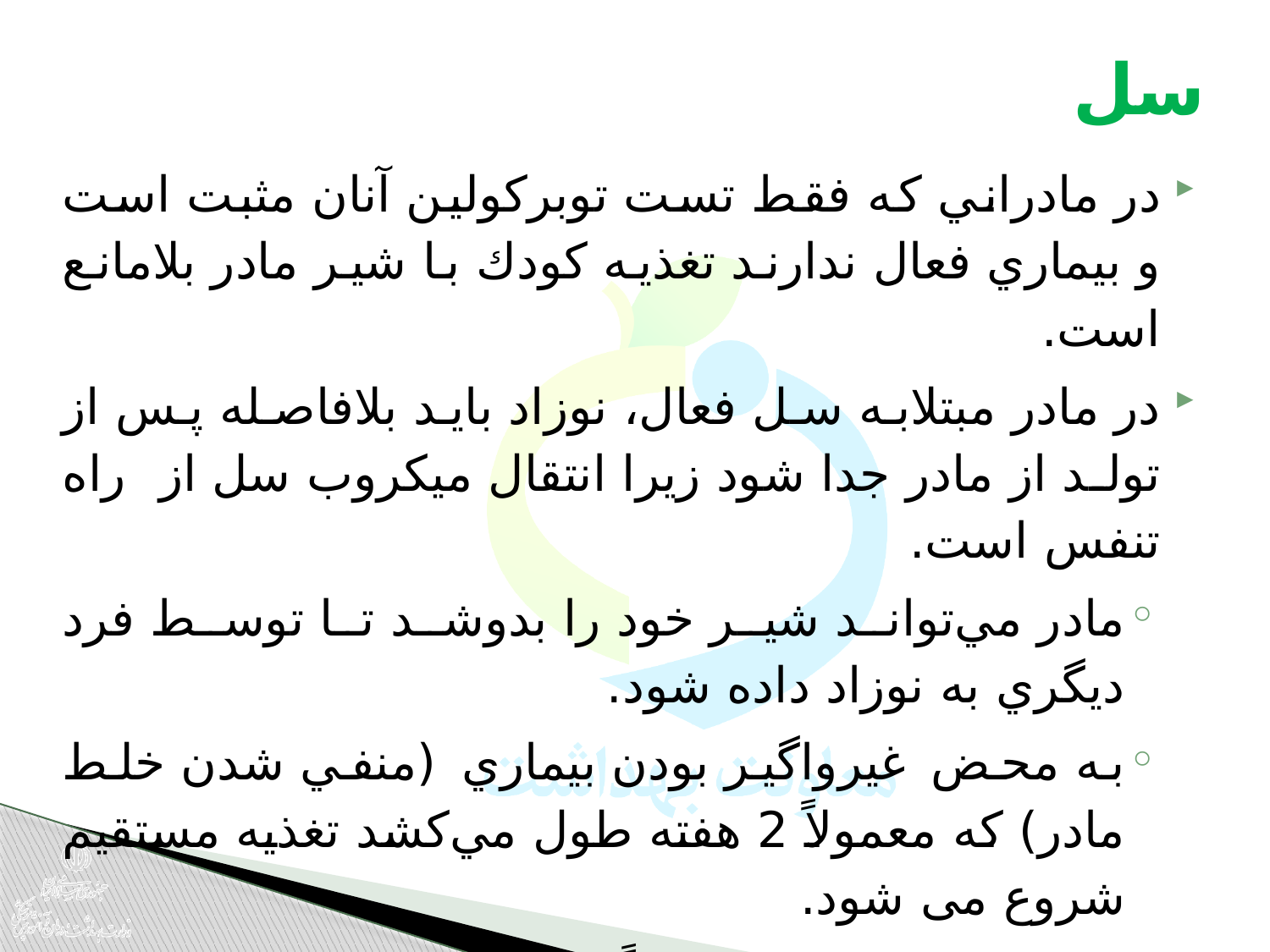

# سل
در مادراني كه فقط تست توبركولين آنان مثبت است و بيماري فعال ندارند تغذيه كودك با شير ‌مادر بلا‌مانع است.
در مادر مبتلا‌به سل فعال، نوزاد بايد بلا‌فاصله پس از تولد از مادر جدا شود زيرا انتقال ميكروب سل از راه تنفس است.
مادر مي‌تواند شير خود را بدوشد تا توسط فرد ديگري به نوزاد داده شود.
به محض غيرواگير بودن بيماري (منفي شدن خلط مادر) كه معمولا‌ً 2 هفته طول مي‌كشد تغذيه مستقيم شروع می شود.
در ماستيت سلي، معمولاً تا 2 هفته پس از شروع درمان بايد شير را دوشيد و دور ريخت.